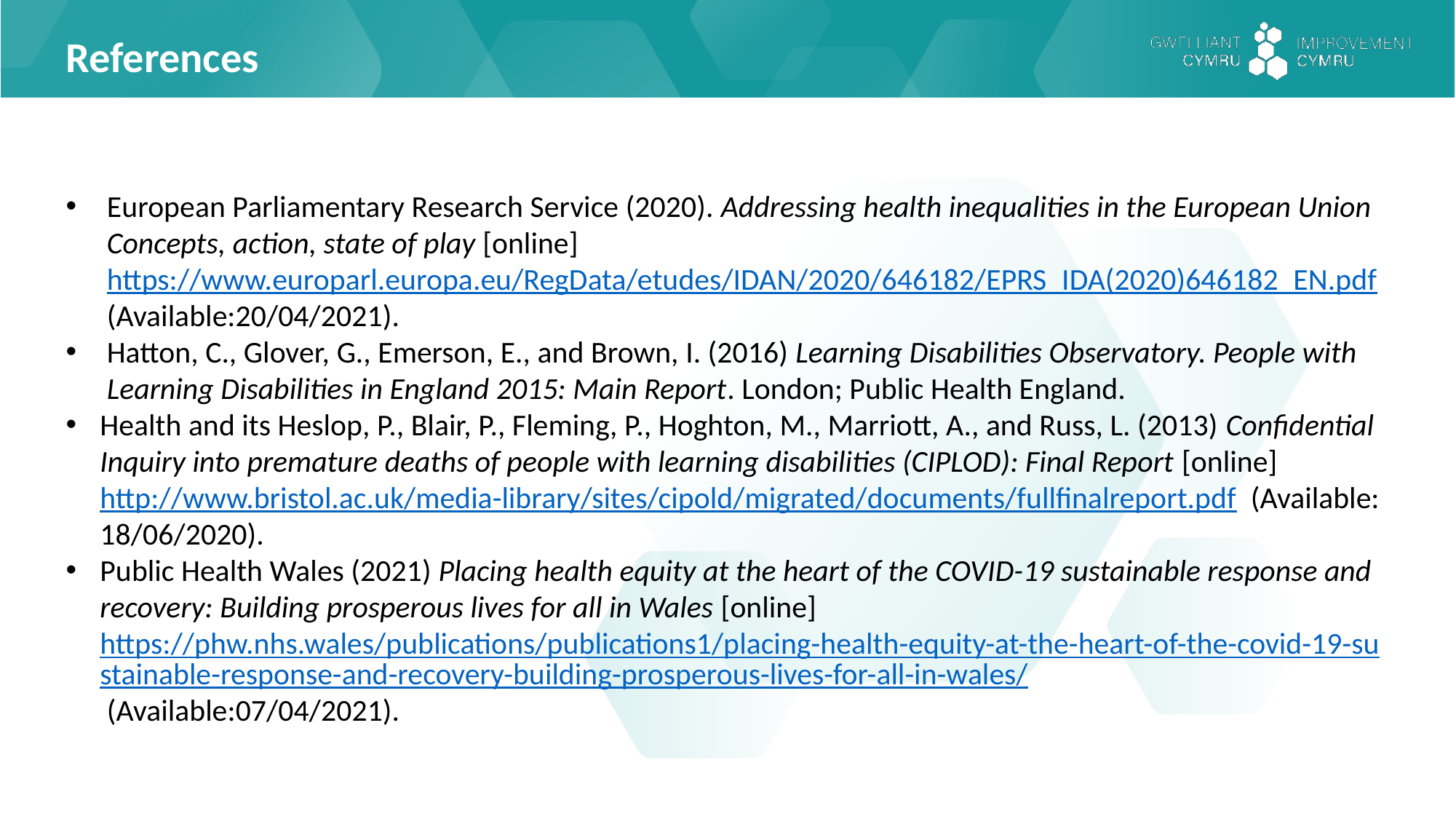

References

European Parliamentary Research Service (2020). Addressing health inequalities in the European Union Concepts, action, state of play [online] https://www.europarl.europa.eu/RegData/etudes/IDAN/2020/646182/EPRS_IDA(2020)646182_EN.pdf (Available:20/04/2021).
Hatton, C., Glover, G., Emerson, E., and Brown, I. (2016) Learning Disabilities Observatory. People with Learning Disabilities in England 2015: Main Report. London; Public Health England.
Health and its Heslop, P., Blair, P., Fleming, P., Hoghton, M., Marriott, A., and Russ, L. (2013) Confidential Inquiry into premature deaths of people with learning disabilities (CIPLOD): Final Report [online] http://www.bristol.ac.uk/media-library/sites/cipold/migrated/documents/fullfinalreport.pdf  (Available: 18/06/2020).
Public Health Wales (2021) Placing health equity at the heart of the COVID-19 sustainable response and recovery: Building prosperous lives for all in Wales [online] https://phw.nhs.wales/publications/publications1/placing-health-equity-at-the-heart-of-the-covid-19-sustainable-response-and-recovery-building-prosperous-lives-for-all-in-wales/ (Available:07/04/2021).